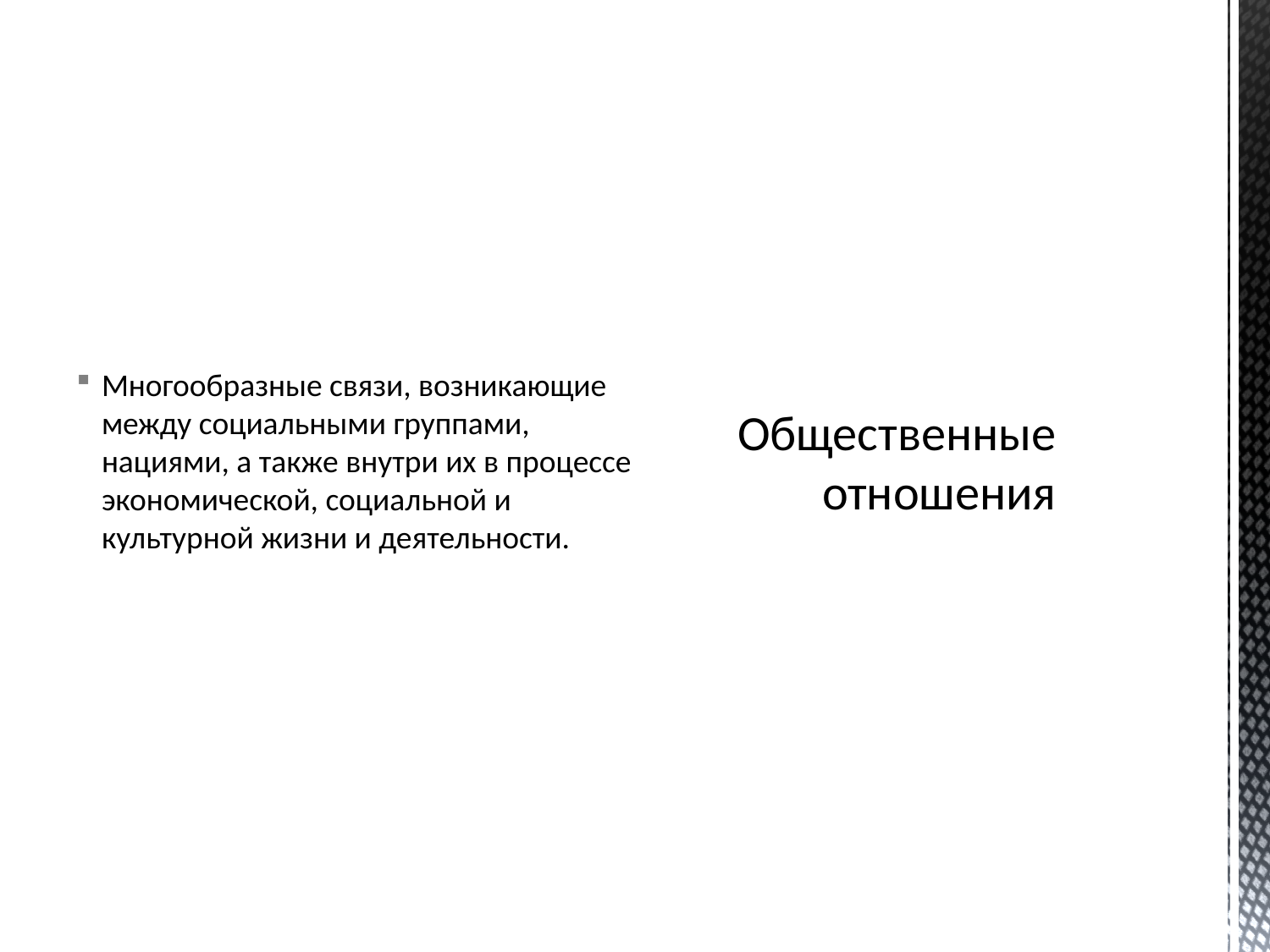

Многообразные связи, возникающие между социальными группами, нациями, а также внутри их в процессе экономической, социальной и культурной жизни и деятельности.
# Общественные отношения